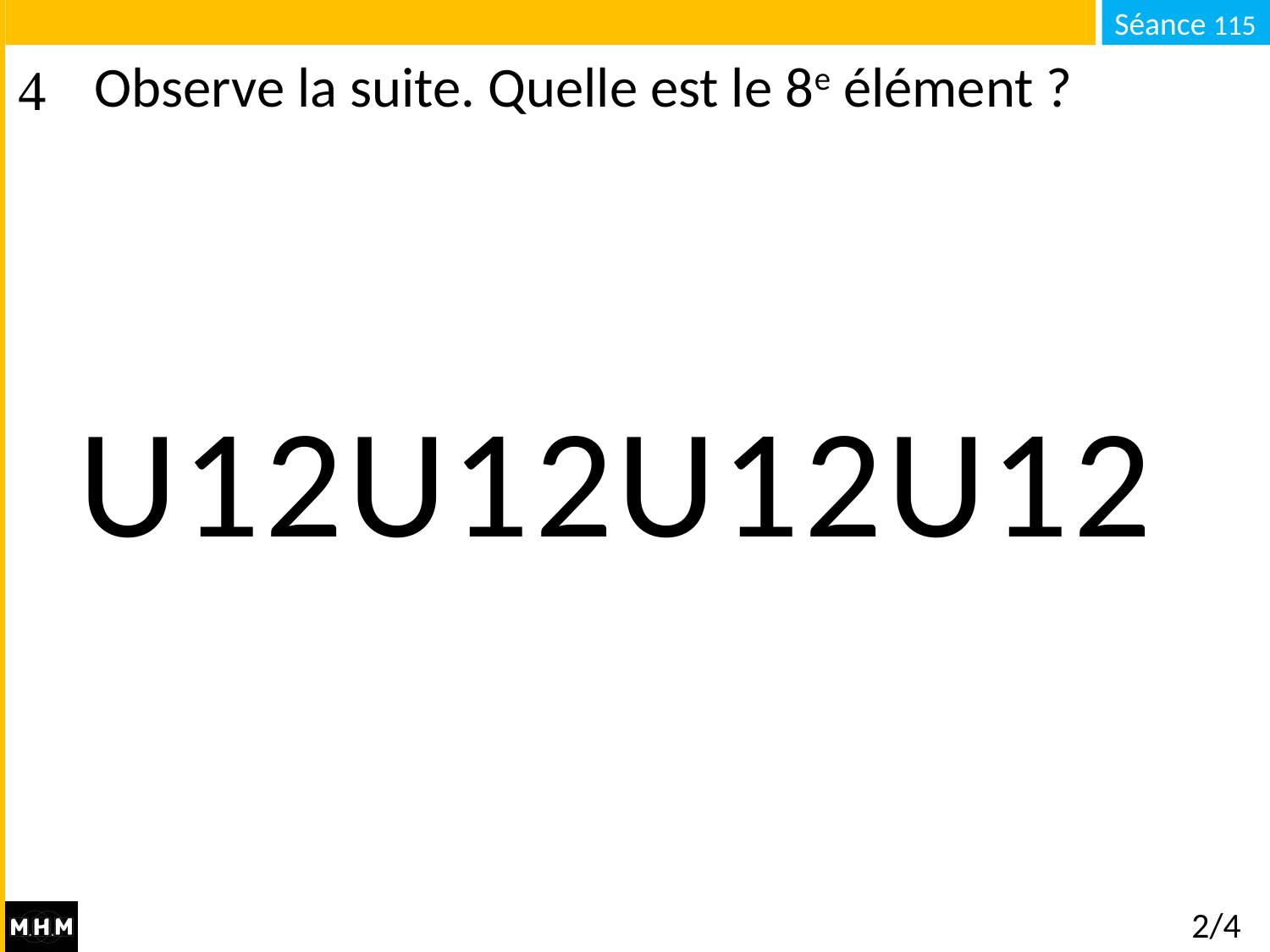

# Observe la suite. Quelle est le 8e élément ?
U12U12U12U12
2/4